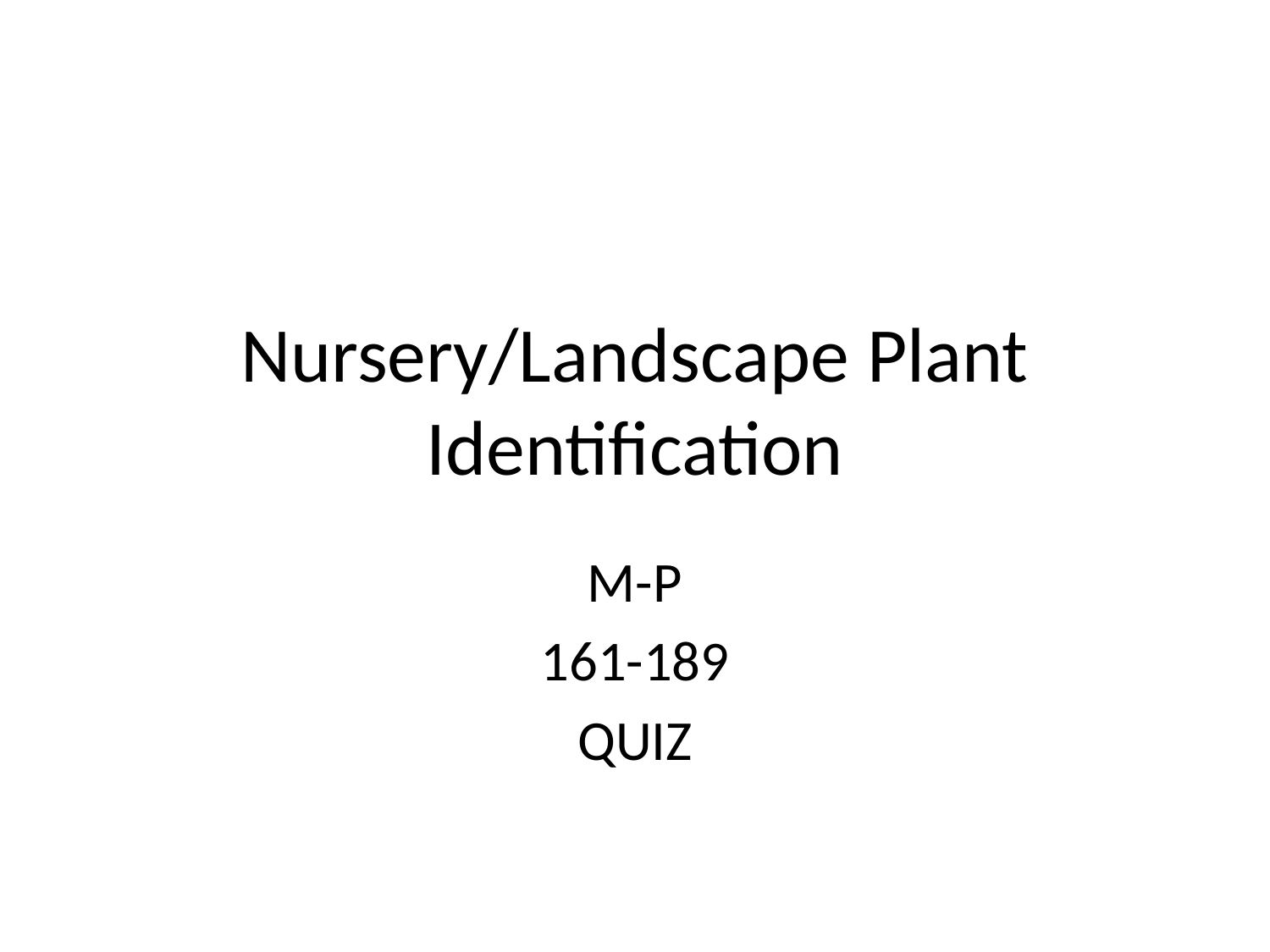

# Nursery/Landscape Plant Identification
M-P
161-189
QUIZ